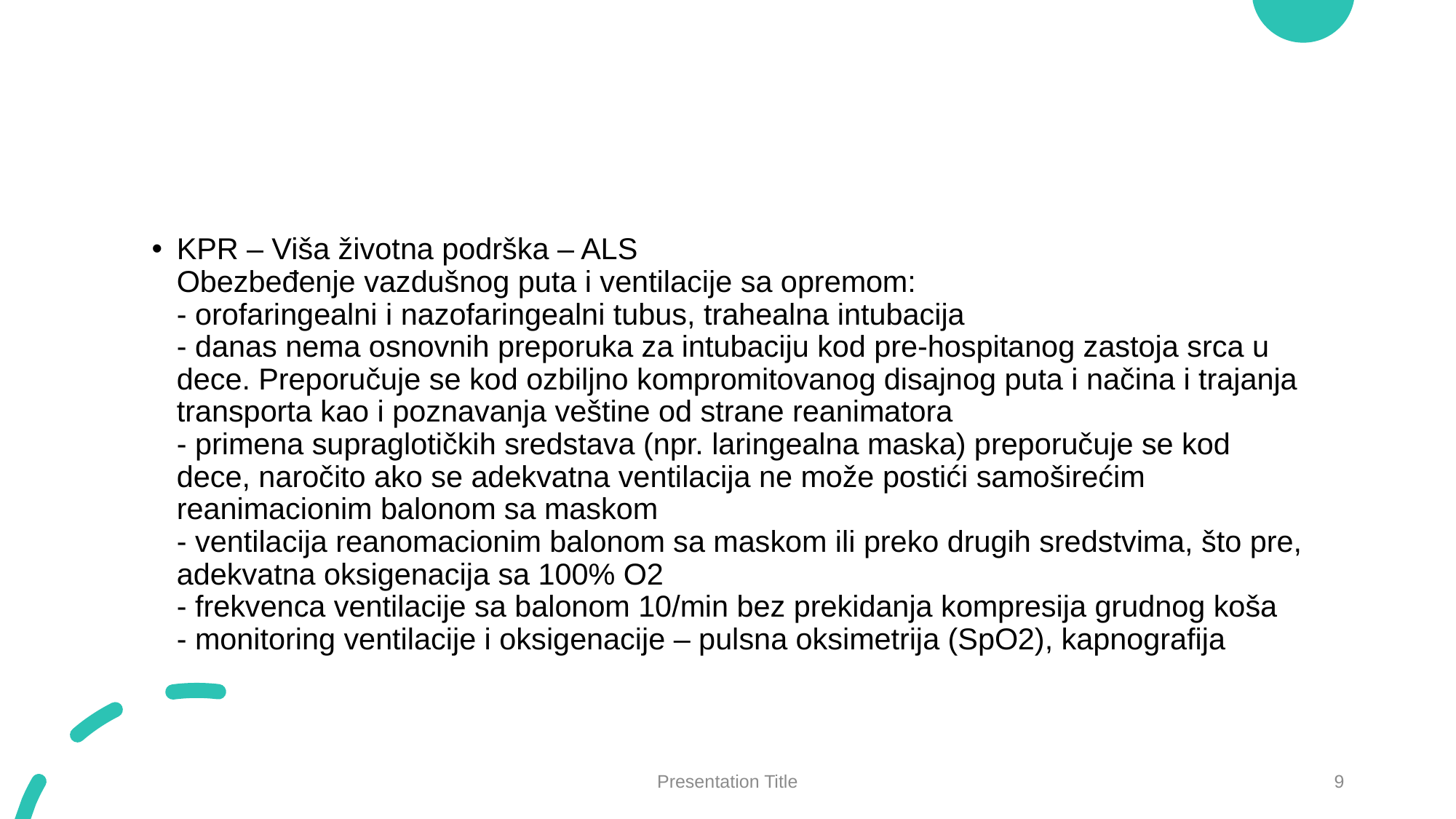

KPR – Viša životna podrška – ALS
Obezbeđenje vazdušnog puta i ventilacije sa opremom:
- orofaringealni i nazofaringealni tubus, trahealna intubacija
- danas nema osnovnih preporuka za intubaciju kod pre-hospitanog zastoja srca u dece. Preporučuje se kod ozbiljno kompromitovanog disajnog puta i načina i trajanja transporta kao i poznavanja veštine od strane reanimatora
- primena supraglotičkih sredstava (npr. laringealna maska) preporučuje se kod dece, naročito ako se adekvatna ventilacija ne može postići samoširećim reanimacionim balonom sa maskom
- ventilacija reanomacionim balonom sa maskom ili preko drugih sredstvima, što pre, adekvatna oksigenacija sa 100% O2
- frekvenca ventilacije sa balonom 10/min bez prekidanja kompresija grudnog koša
- monitoring ventilacije i oksigenacije – pulsna oksimetrija (SpO2), kapnografija
Presentation Title
9